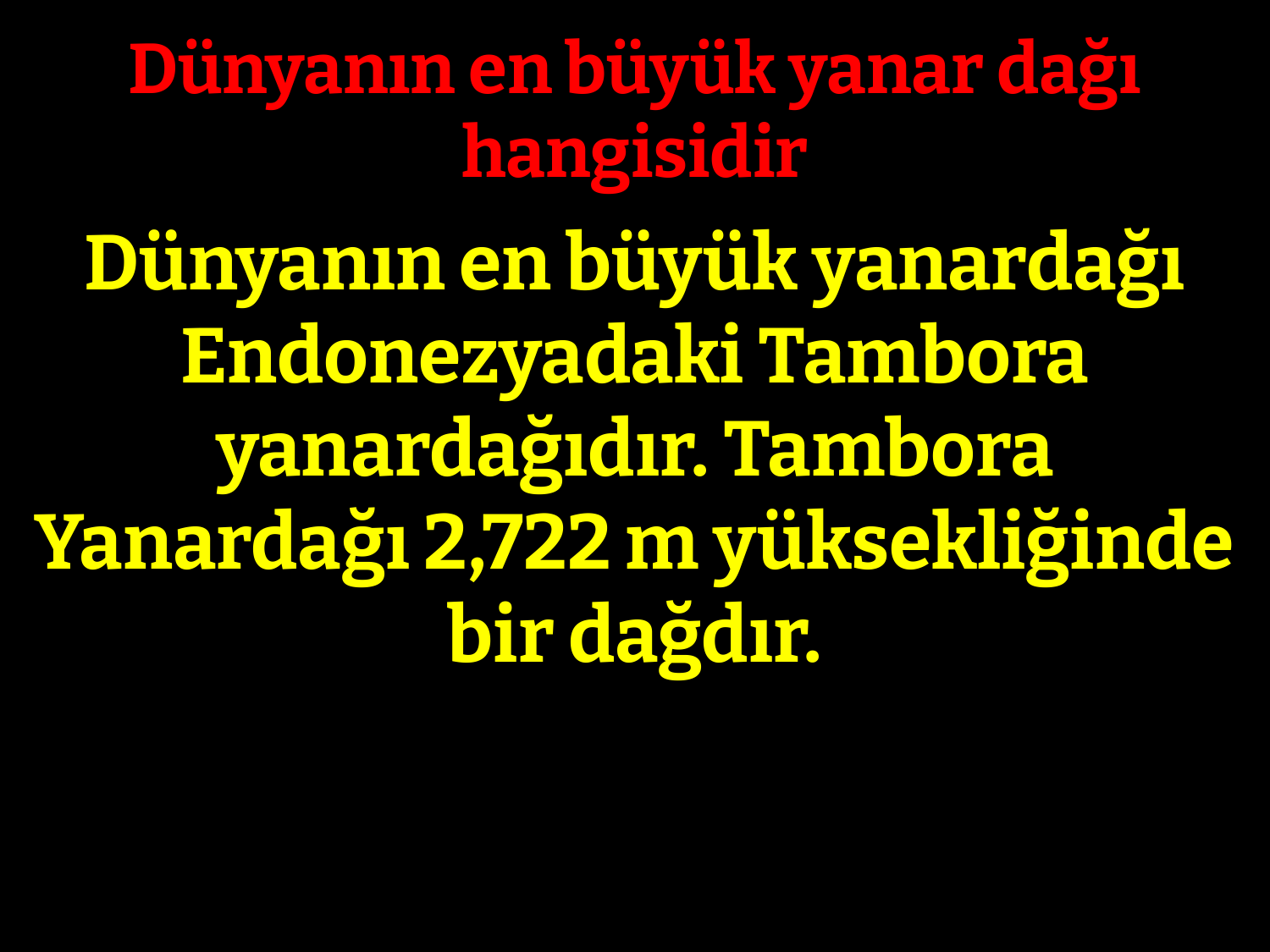

Dünyanın en büyük yanar dağı hangisidir
Dünyanın en büyük yanardağı Endonezyadaki Tambora yanardağıdır. Tambora Yanardağı 2,722 m yüksekliğinde bir dağdır.
#